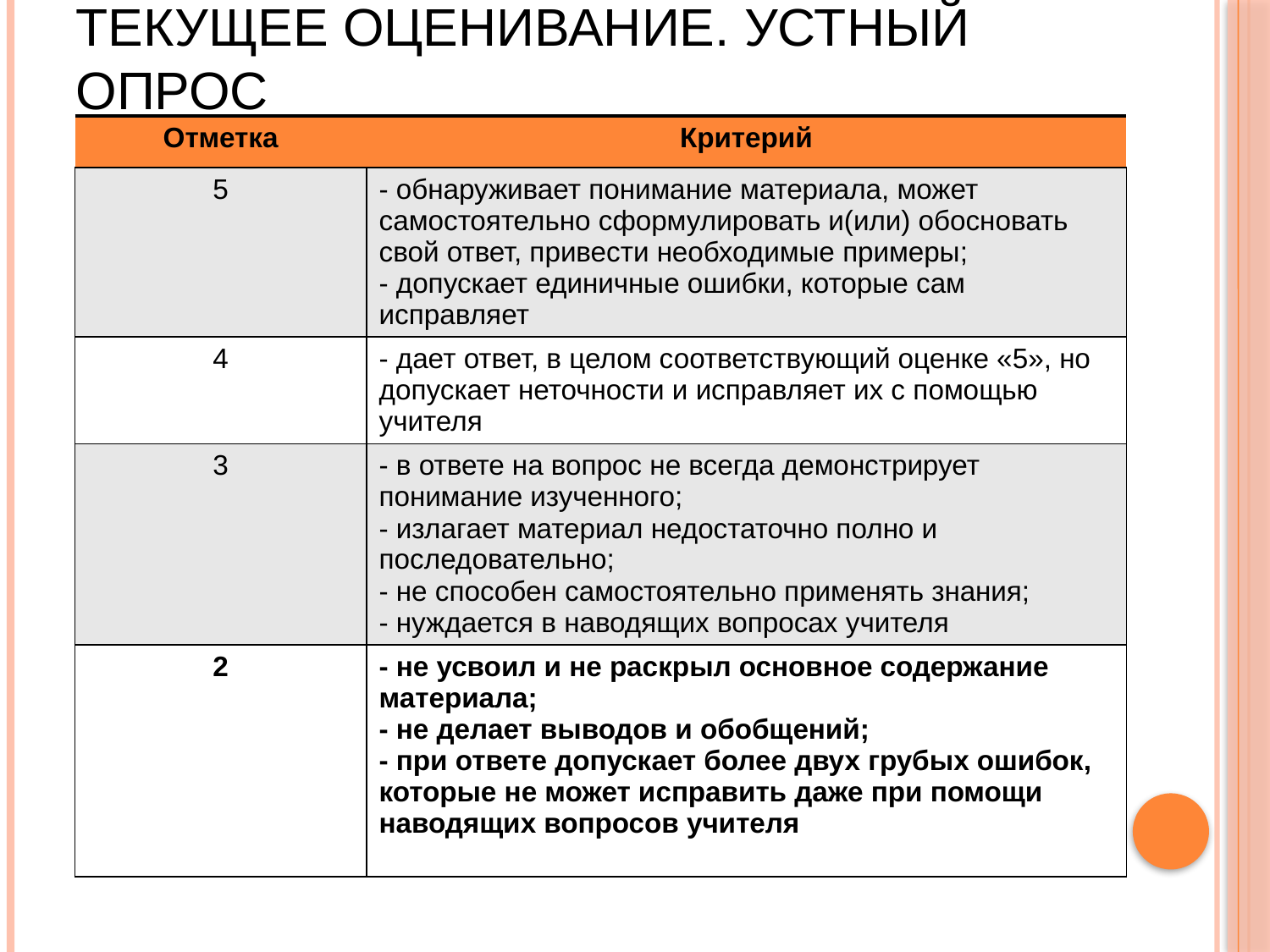

# Текущее оценивание. Устный опрос
| Отметка | Критерий |
| --- | --- |
| 5 | - обнаруживает понимание материала, может самостоятельно сформулировать и(или) обосновать свой ответ, привести необходимые примеры; - допускает единичные ошибки, которые сам исправляет |
| 4 | - дает ответ, в целом соответствующий оценке «5», но допускает неточности и исправляет их с помощью учителя |
| 3 | - в ответе на вопрос не всегда демонстрирует понимание изученного; - излагает материал недостаточно полно и последовательно; - не способен самостоятельно применять знания; - нуждается в наводящих вопросах учителя |
| 2 | - не усвоил и не раскрыл основное содержание материала; - не делает выводов и обобщений; - при ответе допускает более двух грубых ошибок, которые не может исправить даже при помощи наводящих вопросов учителя |